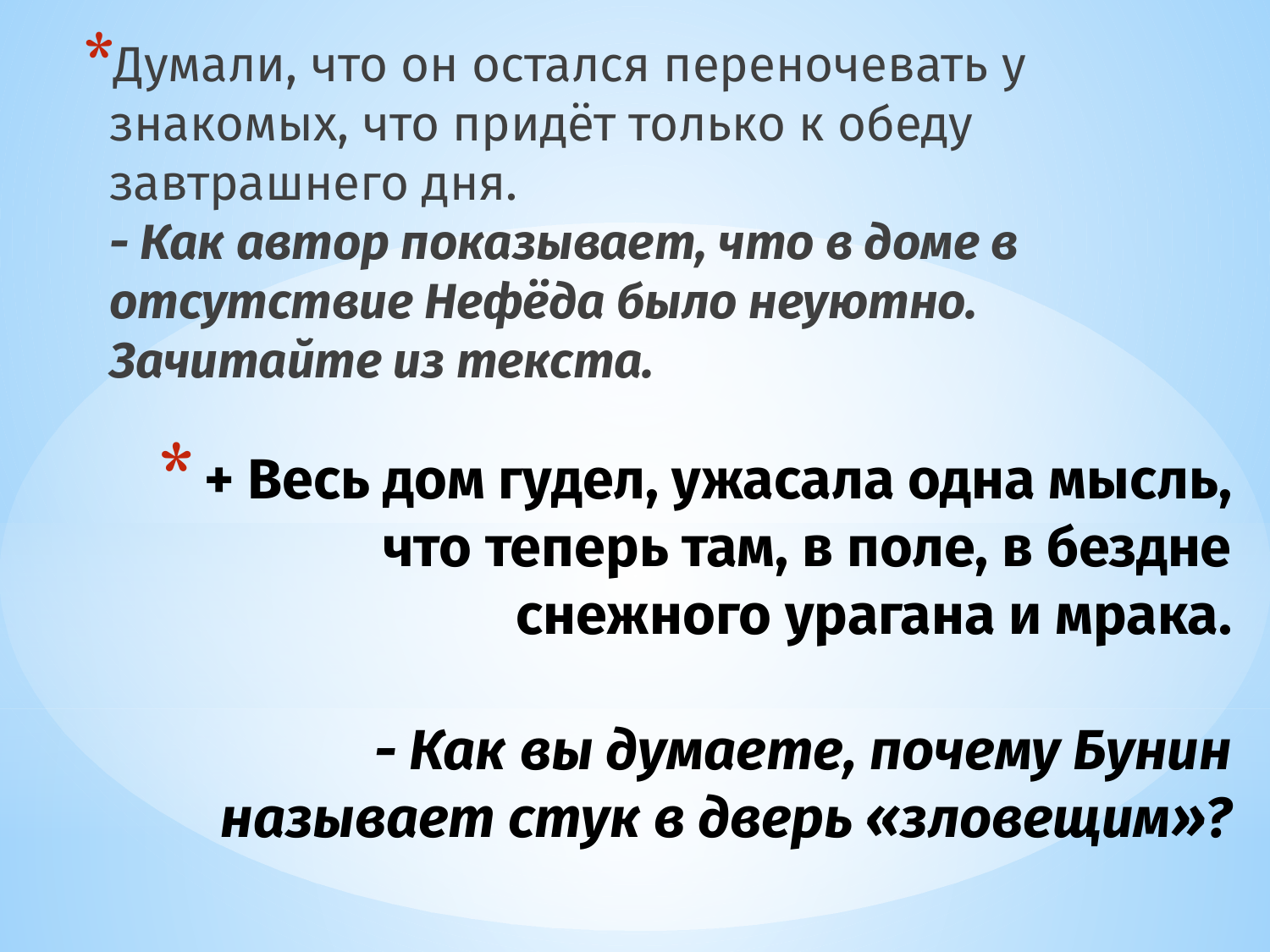

Думали, что он остался переночевать у знакомых, что придёт только к обеду завтрашнего дня.
- Как автор показывает, что в доме в отсутствие Нефёда было неуютно. Зачитайте из текста.
# + Весь дом гудел, ужасала одна мысль, что теперь там, в поле, в бездне снежного урагана и мрака. - Как вы думаете, почему Бунин называет стук в дверь «зловещим»?